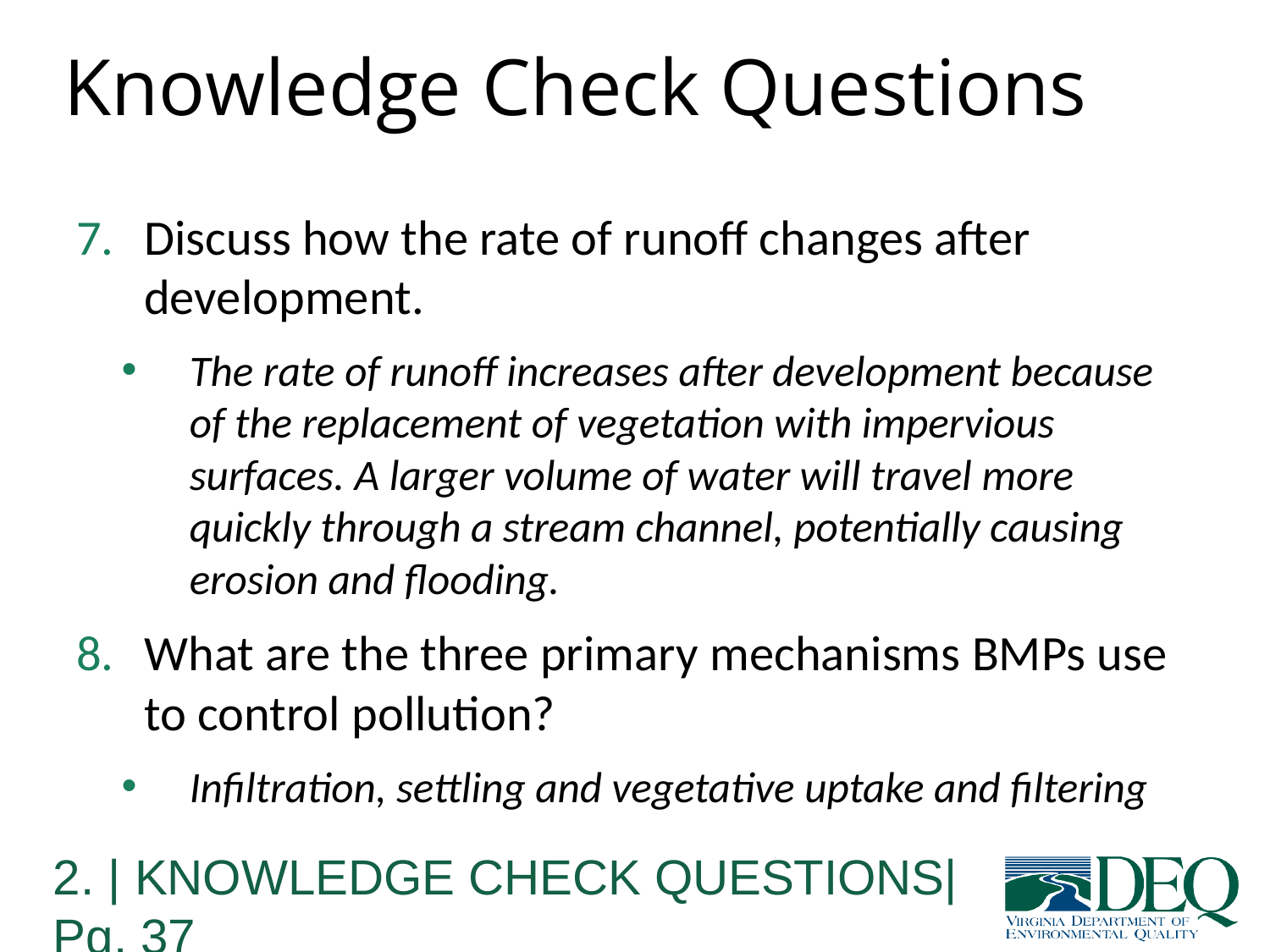

# Knowledge Check Questions
Discuss how the rate of runoff changes after development.
The rate of runoff increases after development because of the replacement of vegetation with impervious surfaces. A larger volume of water will travel more quickly through a stream channel, potentially causing erosion and flooding.
What are the three primary mechanisms BMPs use to control pollution?
Infiltration, settling and vegetative uptake and filtering

2. | KNOWLEDGE CHECK QUESTIONS| Pg. 37